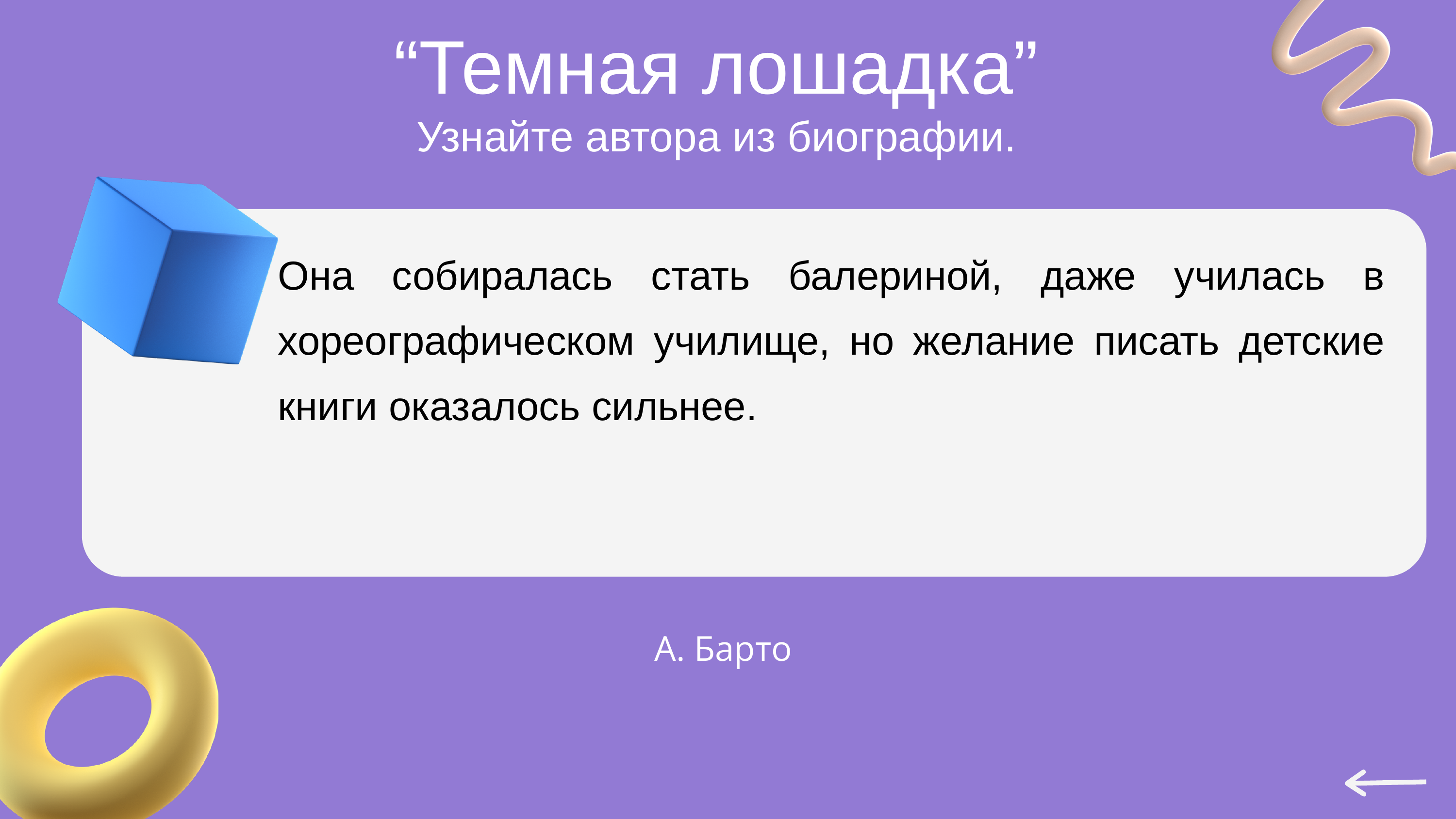

“Темная лошадка”
Узнайте автора из биографии.

Она собиралась стать балериной, даже училась в хореографическом училище, но желание писать детские книги оказалось сильнее.

А. Барто